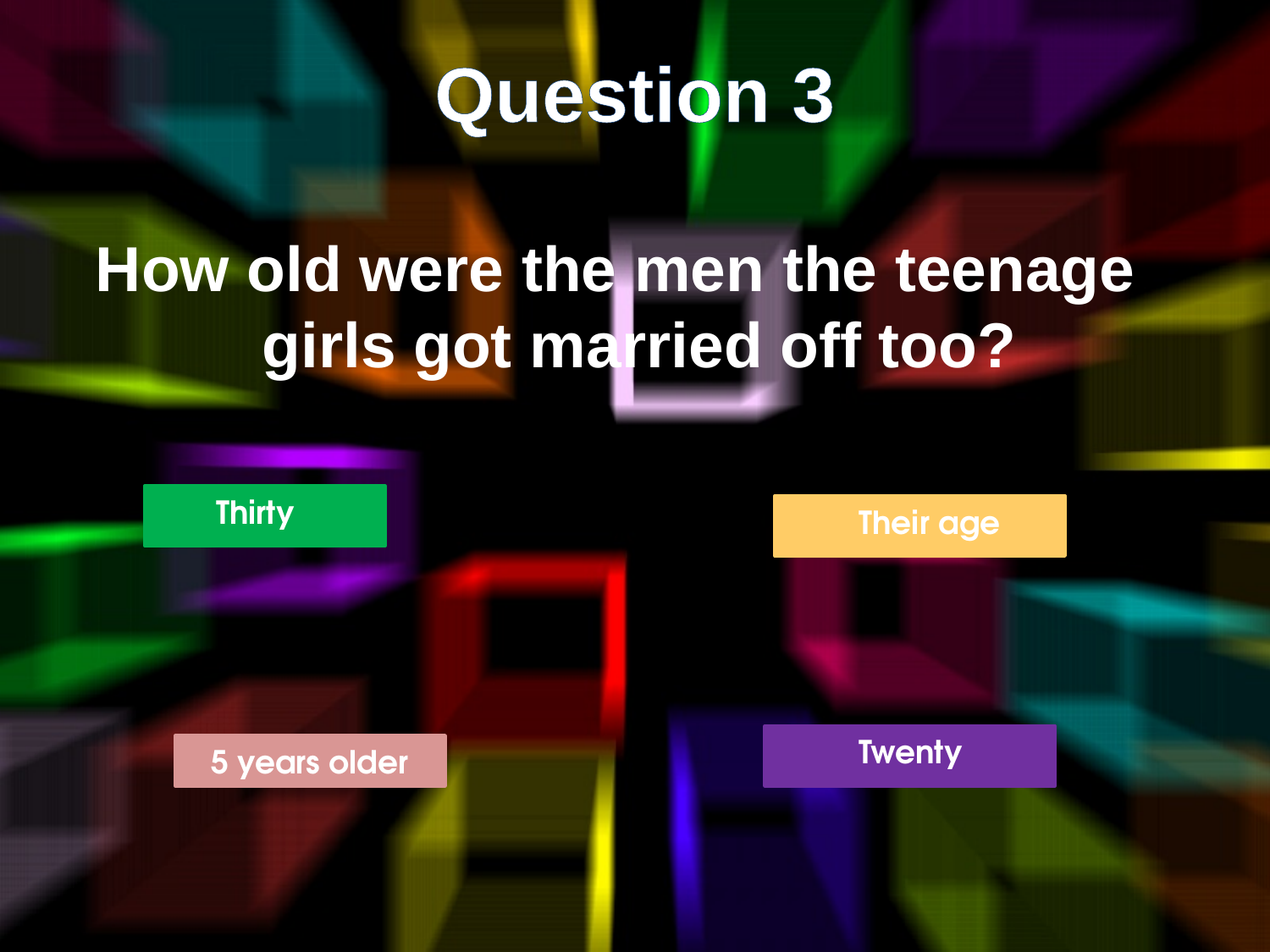

Question 3
How old were the men the teenage girls got married off too?

Thirty

Their age

Twenty

5 years older